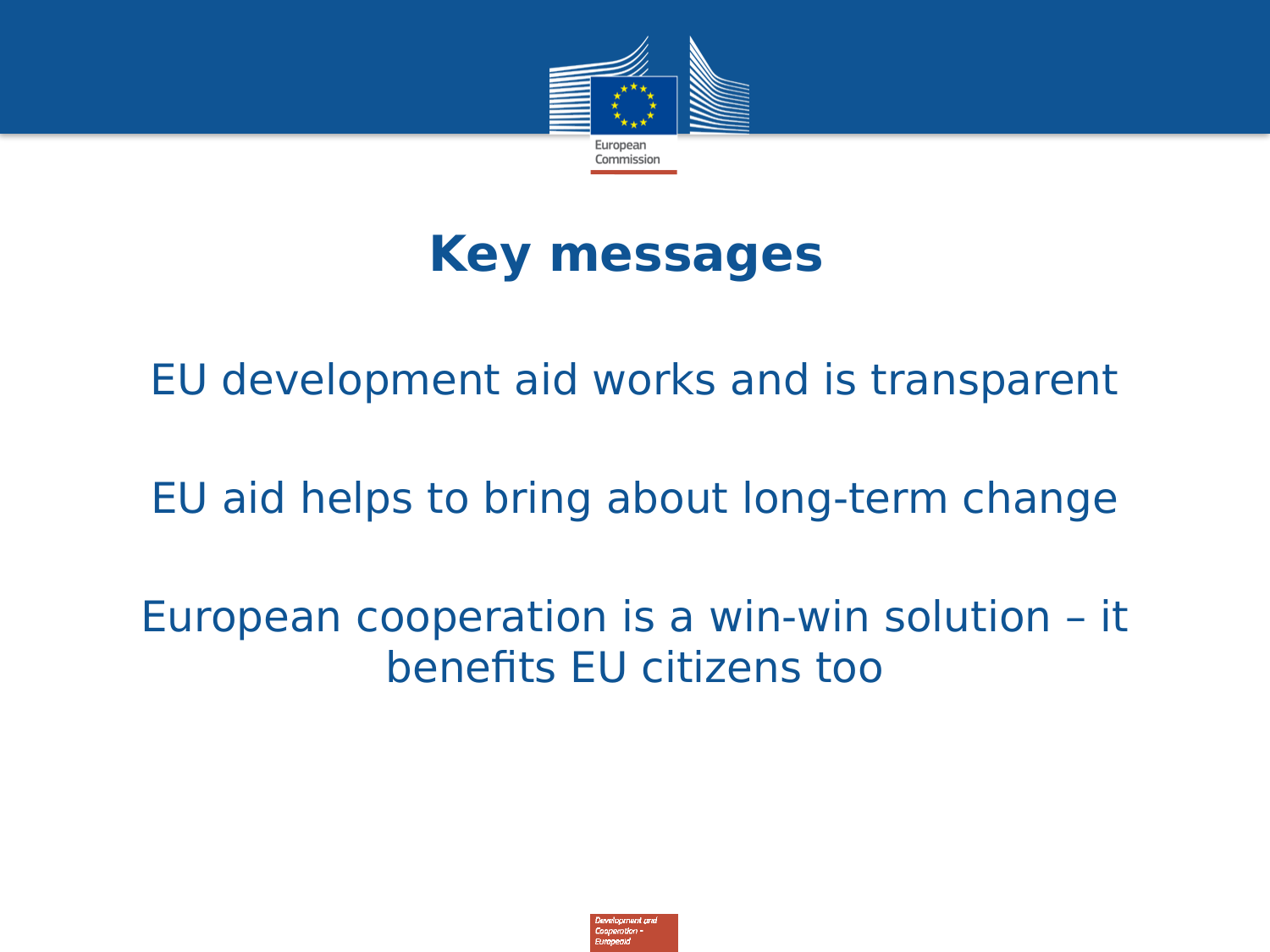

# Key messages
EU development aid works and is transparent

EU aid helps to bring about long-term change

European cooperation is a win-win solution – it benefits EU citizens too